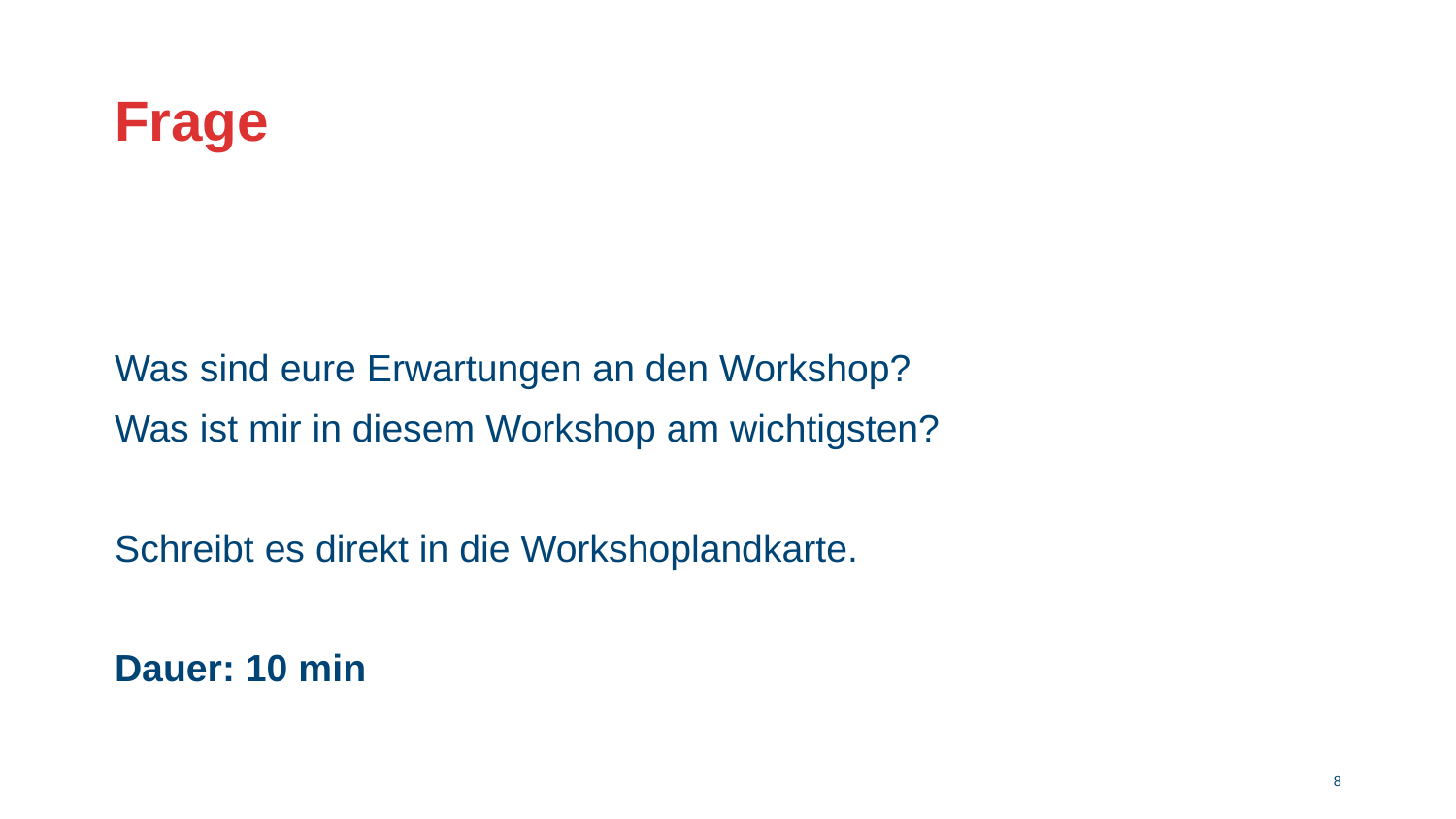

# Frage
Was sind eure Erwartungen an den Workshop?
Was ist mir in diesem Workshop am wichtigsten?

Schreibt es direkt in die Workshoplandkarte.

Dauer: 10 min

8